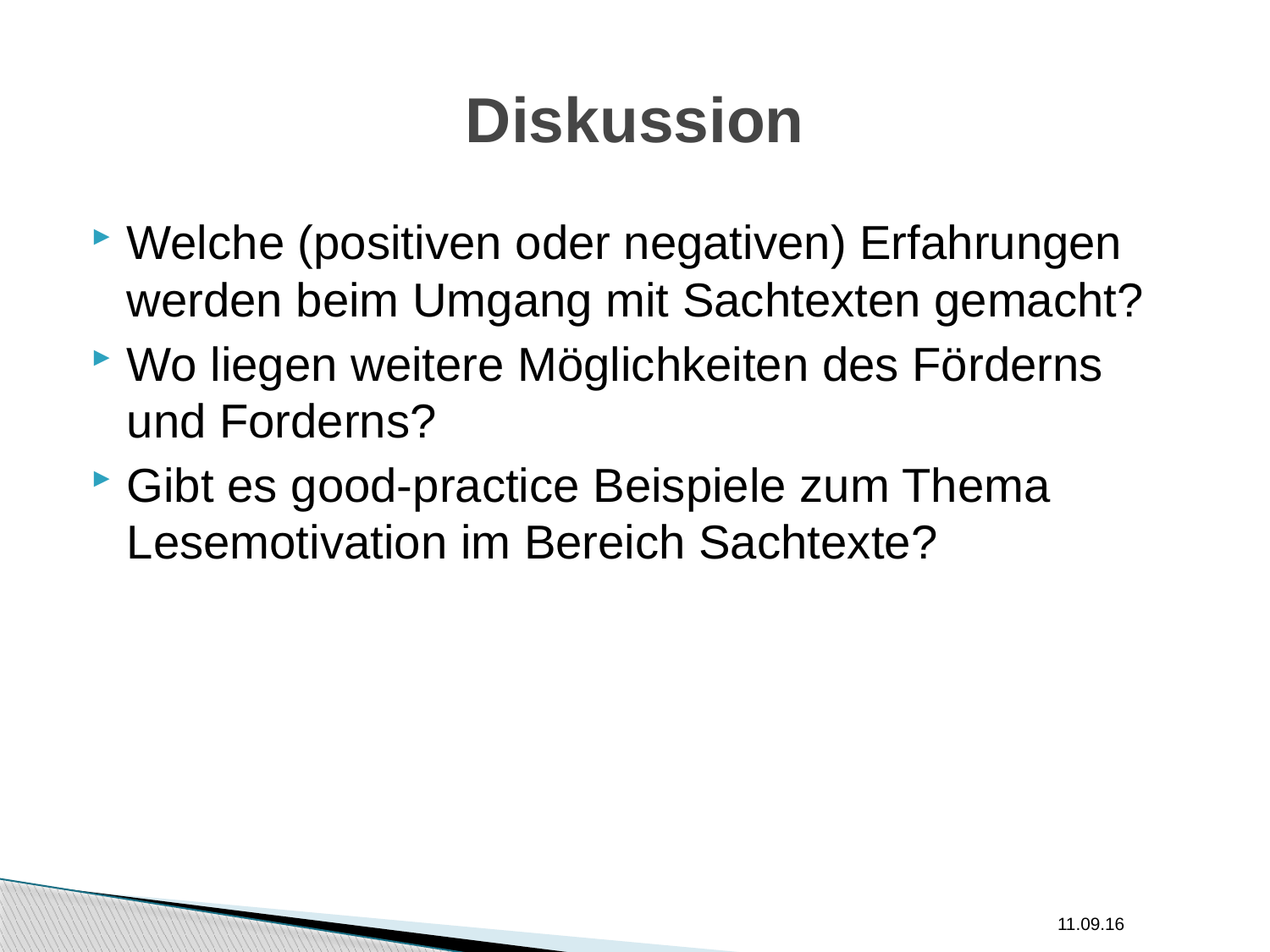

# Diskussion
Welche (positiven oder negativen) Erfahrungen werden beim Umgang mit Sachtexten gemacht?
Wo liegen weitere Möglichkeiten des Förderns und Forderns?
Gibt es good-practice Beispiele zum Thema Lesemotivation im Bereich Sachtexte?
11.09.16